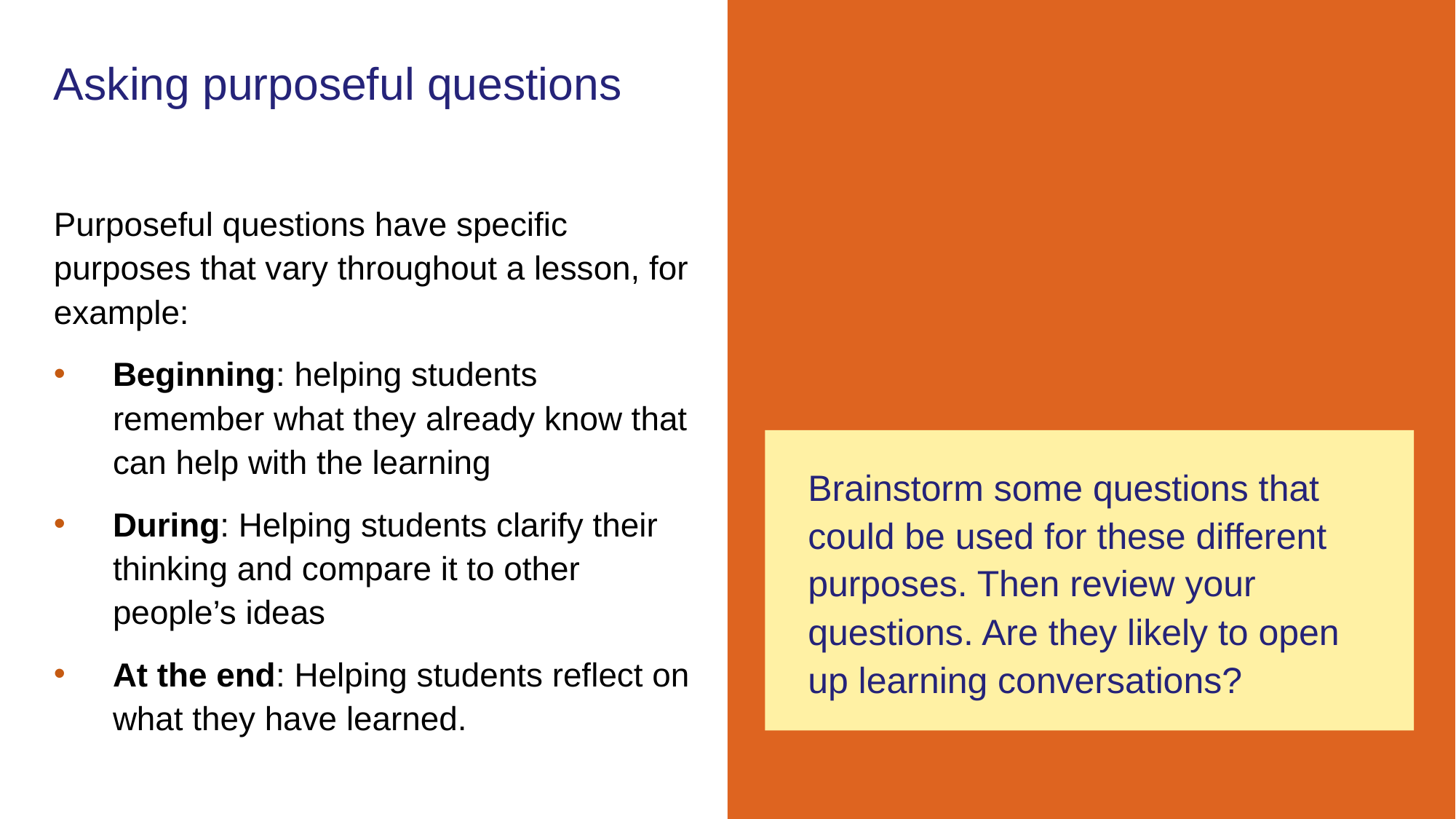

# Asking purposeful questions
Purposeful questions have specific purposes that vary throughout a lesson, for example:
Beginning: helping students remember what they already know that can help with the learning
During: Helping students clarify their thinking and compare it to other people’s ideas
At the end: Helping students reflect on what they have learned.
Brainstorm some questions that could be used for these different purposes. Then review your questions. Are they likely to open up learning conversations?